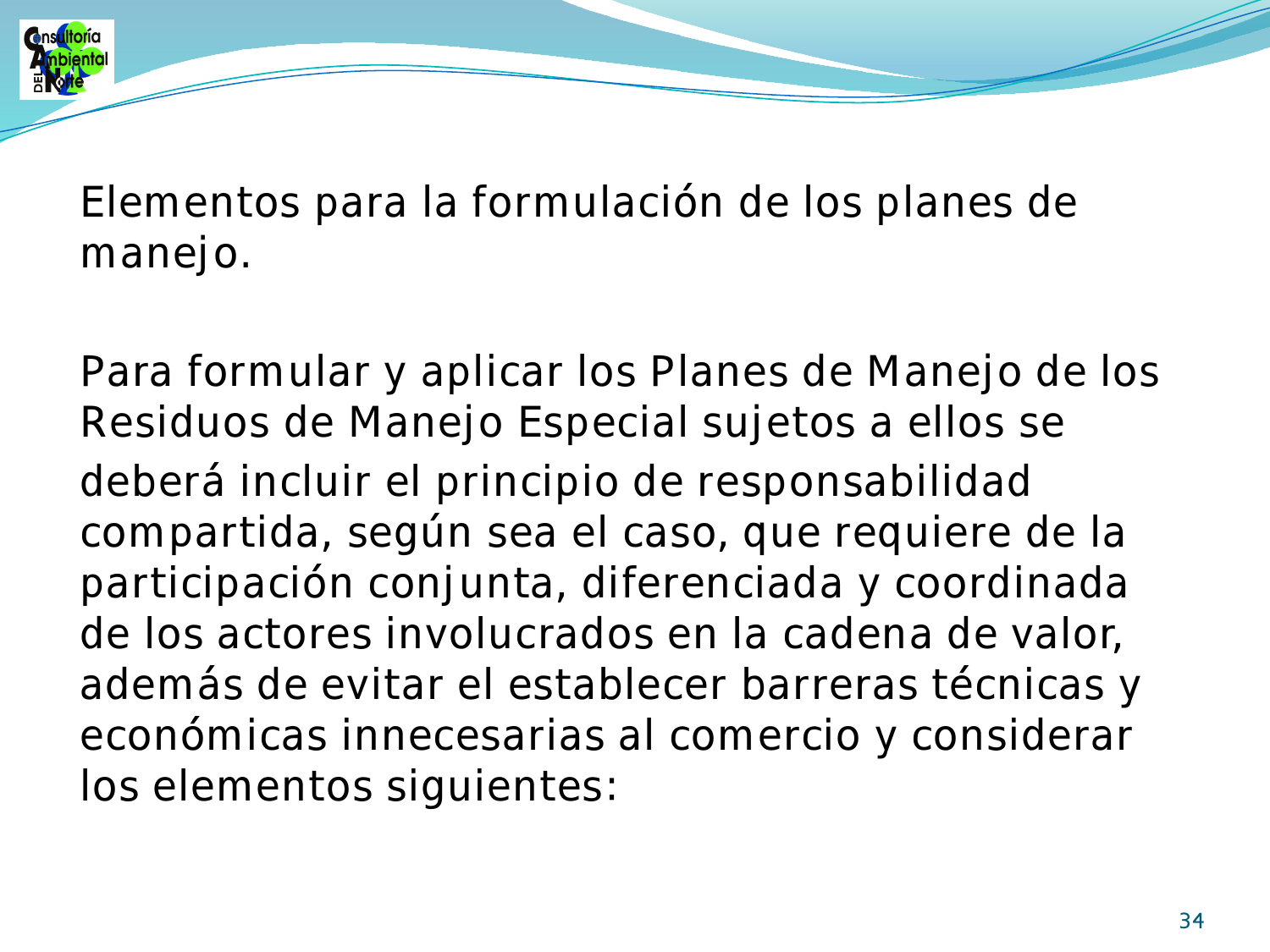

Elementos para la formulación de los planes de manejo.

Para formular y aplicar los Planes de Manejo de los Residuos de Manejo Especial sujetos a ellos se
deberá incluir el principio de responsabilidad compartida, según sea el caso, que requiere de la participación conjunta, diferenciada y coordinada de los actores involucrados en la cadena de valor, además de evitar el establecer barreras técnicas y económicas innecesarias al comercio y considerar los elementos siguientes:

34